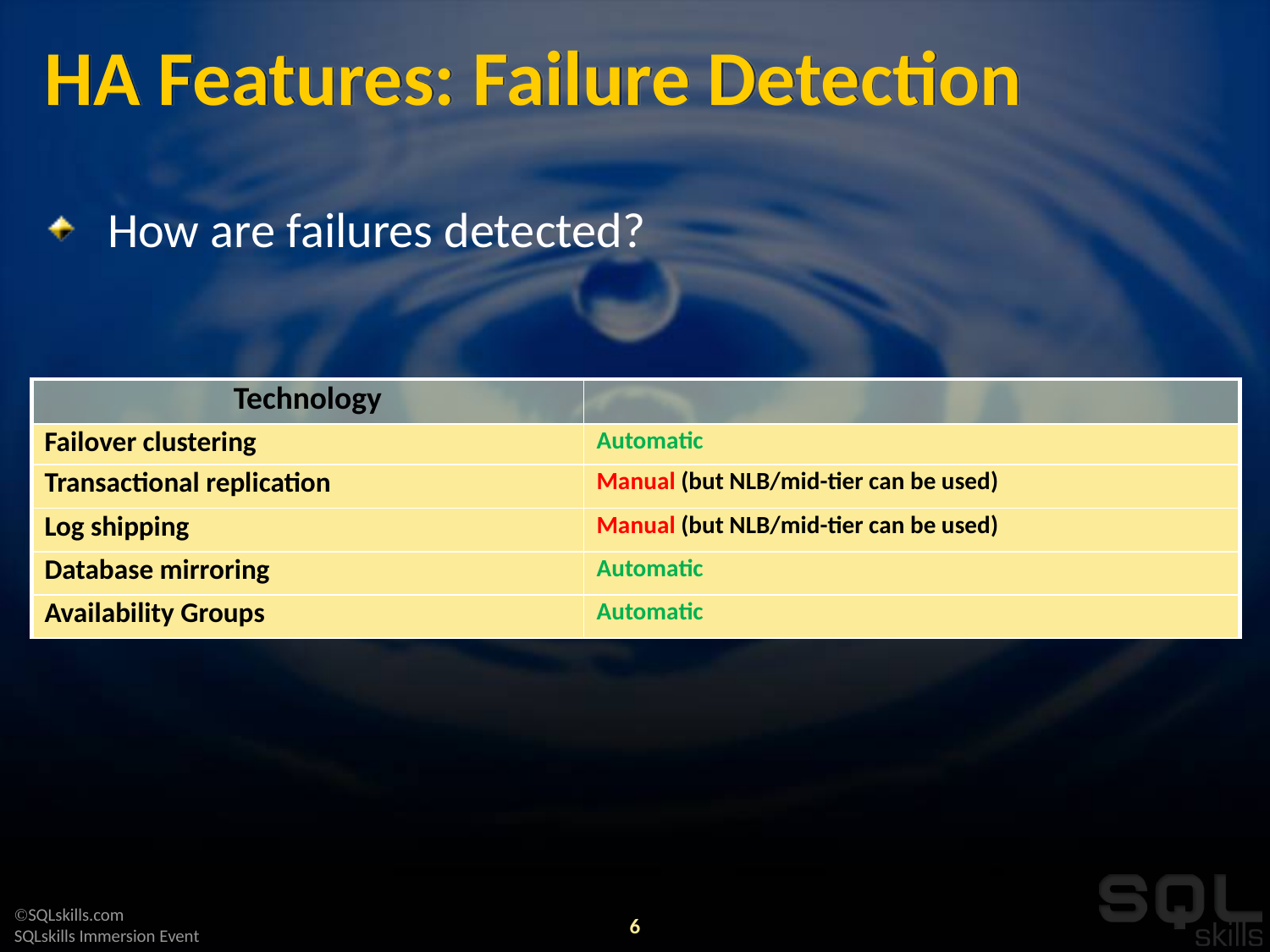

# HA Features: Failure Detection
How are failures detected?
| Technology |  |
| --- | --- |
| Failover clustering | Automatic |
| Transactional replication | Manual (but NLB/mid-tier can be used) |
| Log shipping | Manual (but NLB/mid-tier can be used) |
| Database mirroring | Automatic |
| Availability Groups | Automatic |
6